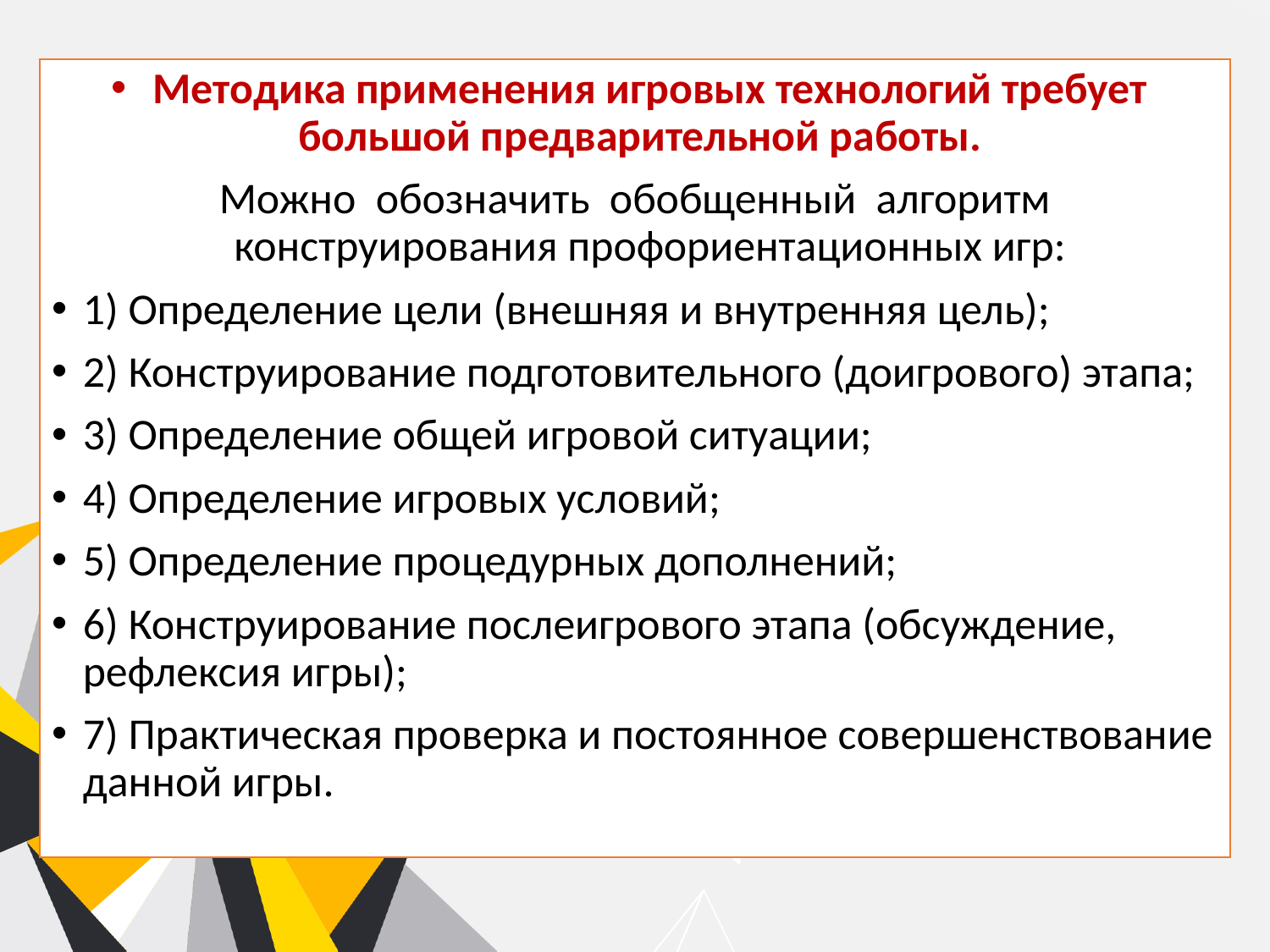

Методика применения игровых технологий требует большой предварительной работы.
Можно  обозначить  обобщенный  алгоритм конструирования профориентационных игр:
1) Определение цели (внешняя и внутренняя цель);
2) Конструирование подготовительного (доигрового) этапа;
3) Определение общей игровой ситуации;
4) Определение игровых условий;
5) Определение процедурных дополнений;
6) Конструирование послеигрового этапа (обсуждение, рефлексия игры);
7) Практическая проверка и постоянное совершенствование данной игры.